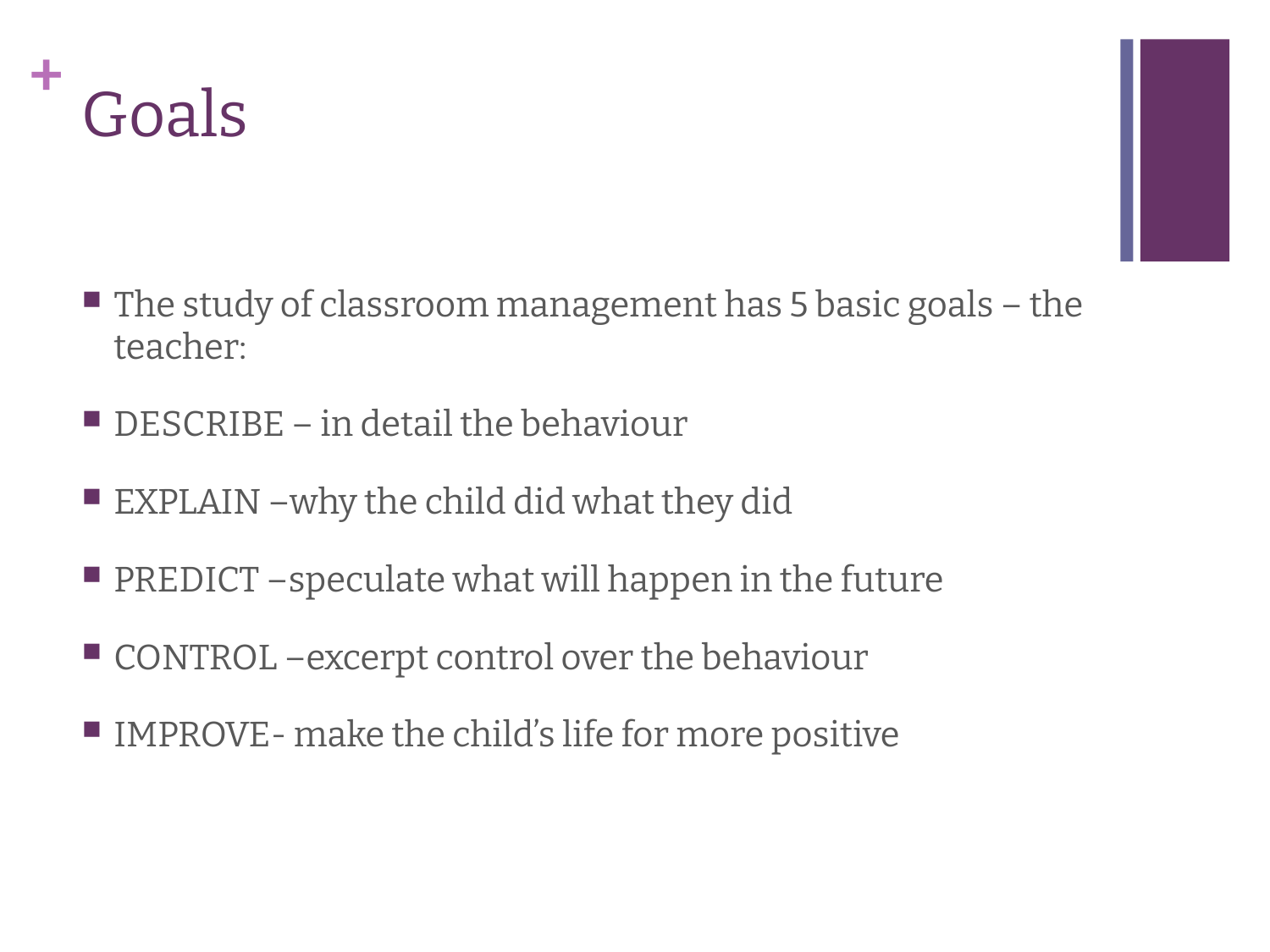

# Goals
The study of classroom management has 5 basic goals – the teacher:
DESCRIBE – in detail the behaviour
EXPLAIN –why the child did what they did
PREDICT –speculate what will happen in the future
CONTROL –excerpt control over the behaviour
IMPROVE- make the child’s life for more positive